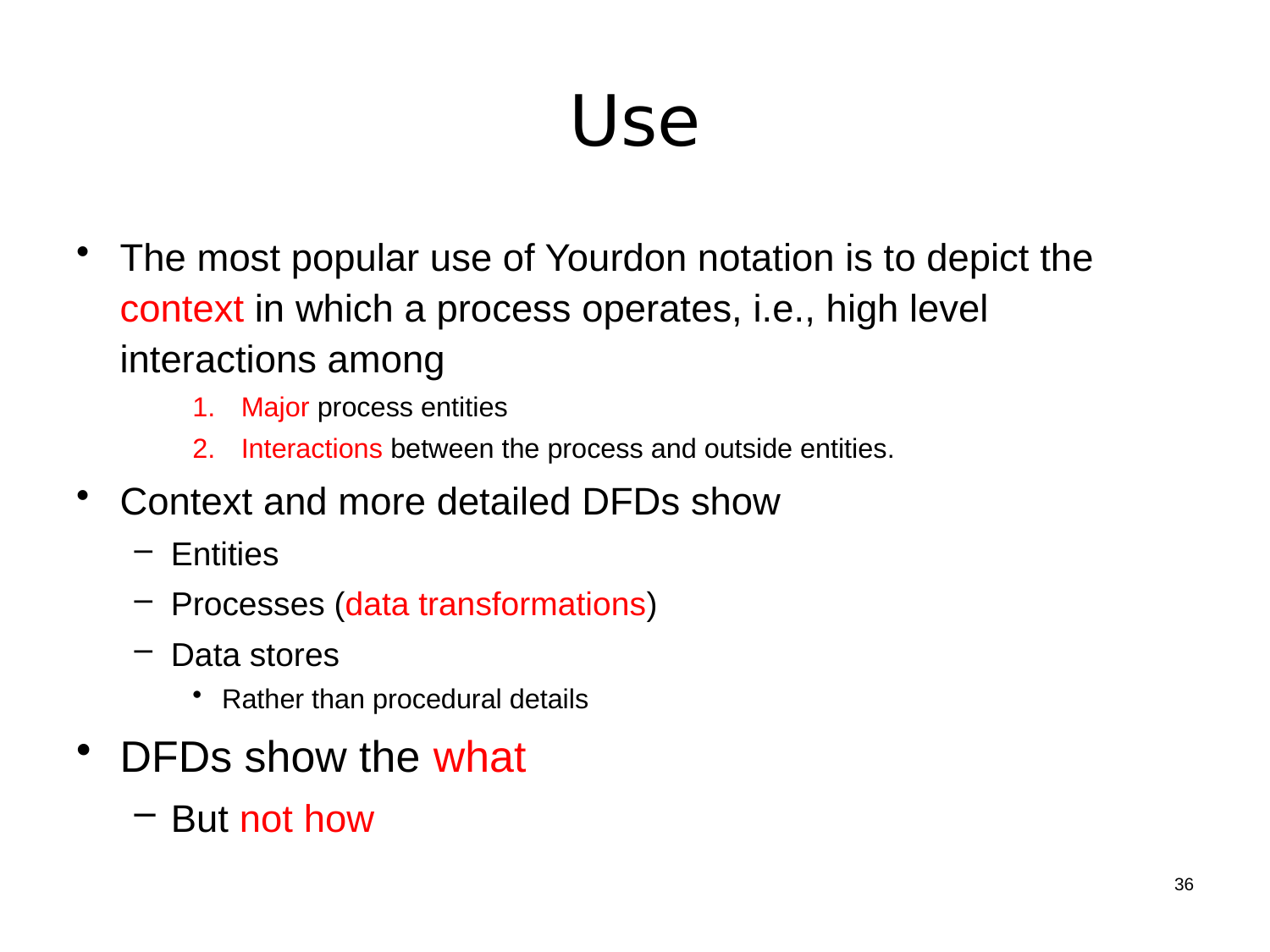

# Use
The most popular use of Yourdon notation is to depict the context in which a process operates, i.e., high level interactions among
Major process entities
Interactions between the process and outside entities.
Context and more detailed DFDs show
Entities
Processes (data transformations)
Data stores
Rather than procedural details
DFDs show the what
But not how
  36